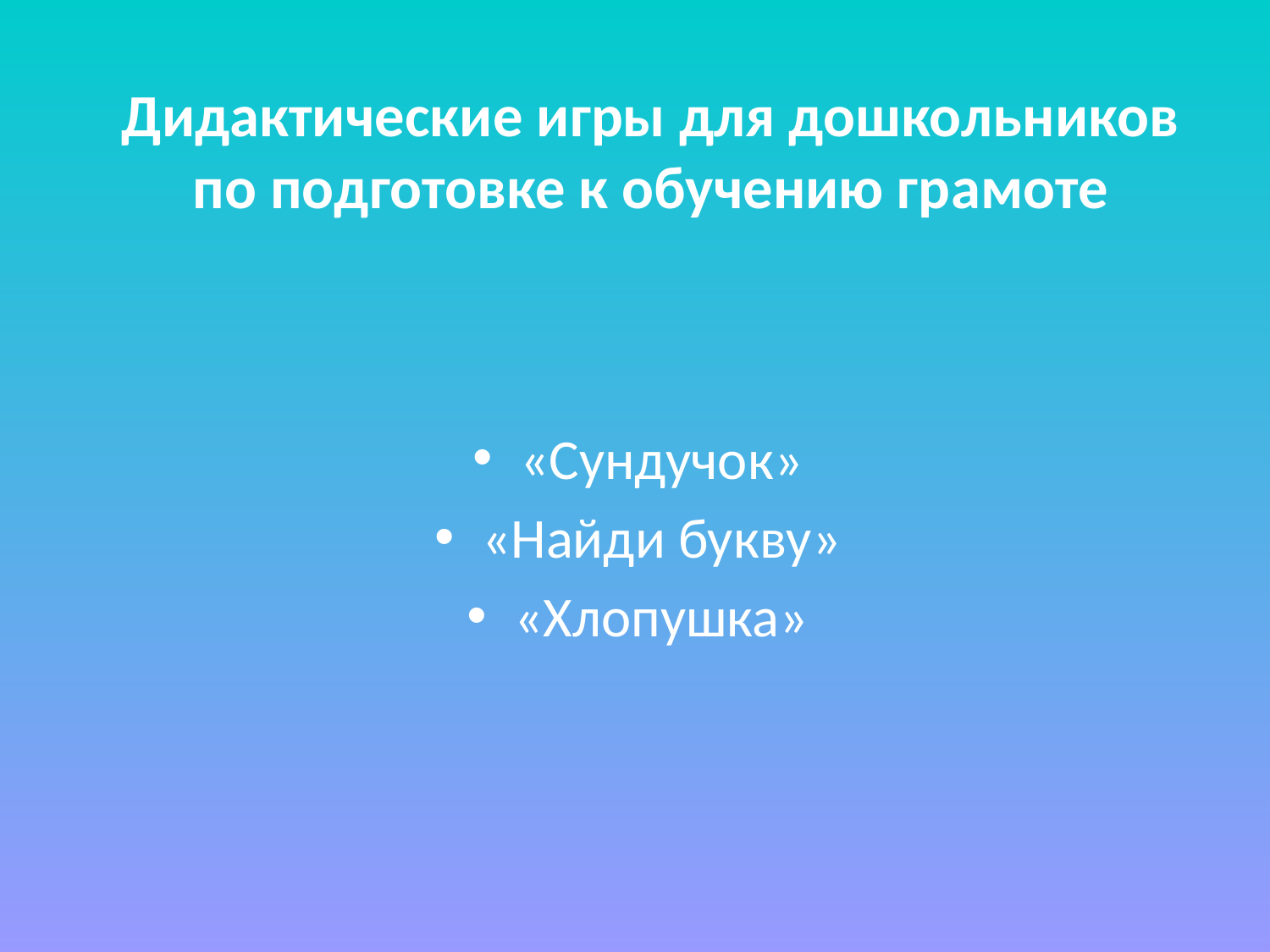

# Дидактические игры для дошкольников по подготовке к обучению грамоте
«Сундучок»
«Найди букву»
«Хлопушка»